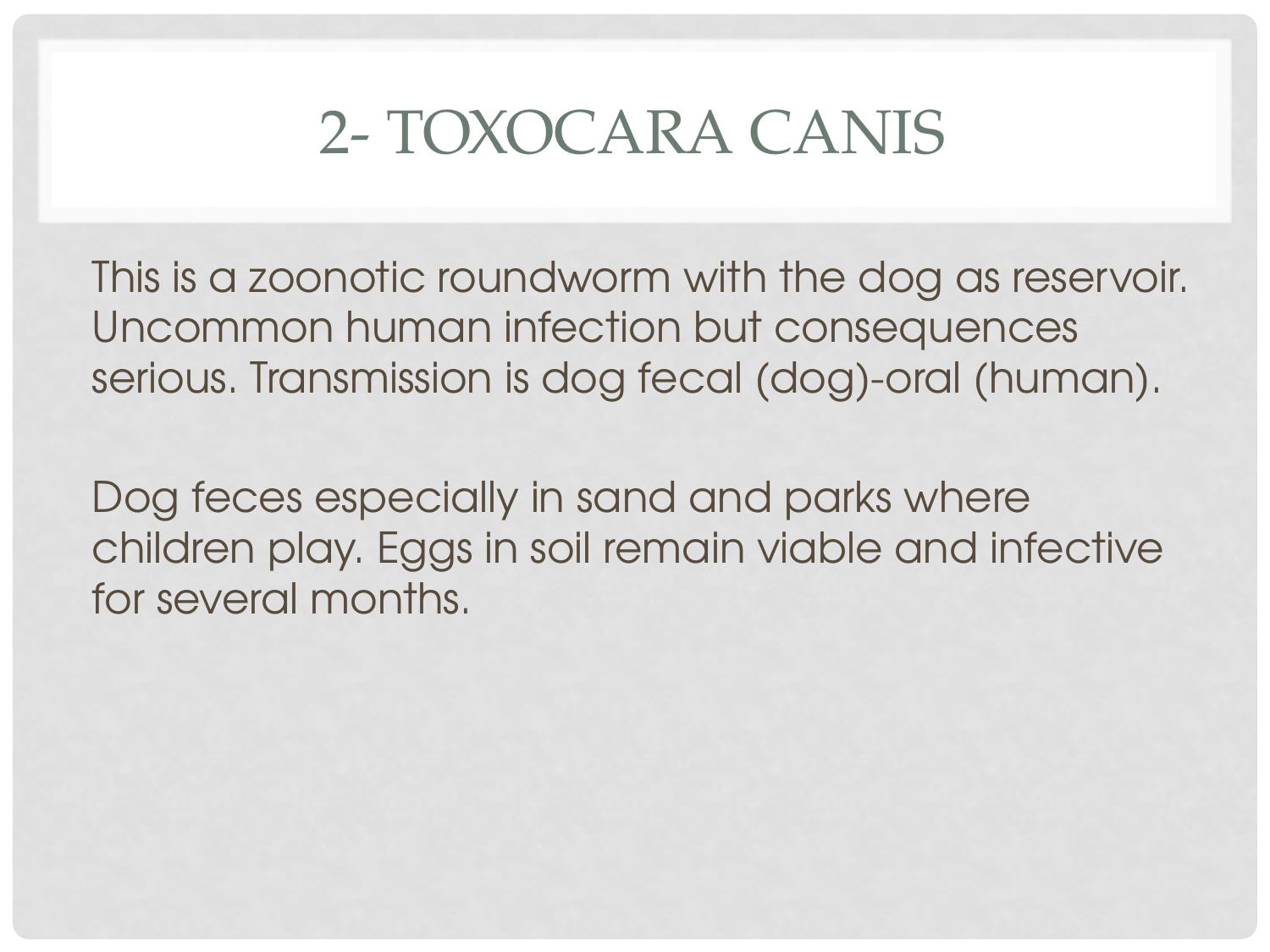

# 2- Toxocara Canis
This is a zoonotic roundworm with the dog as reservoir. Uncommon human infection but consequences serious. Transmission is dog fecal (dog)-oral (human).

Dog feces especially in sand and parks where children play. Eggs in soil remain viable and infective for several months.